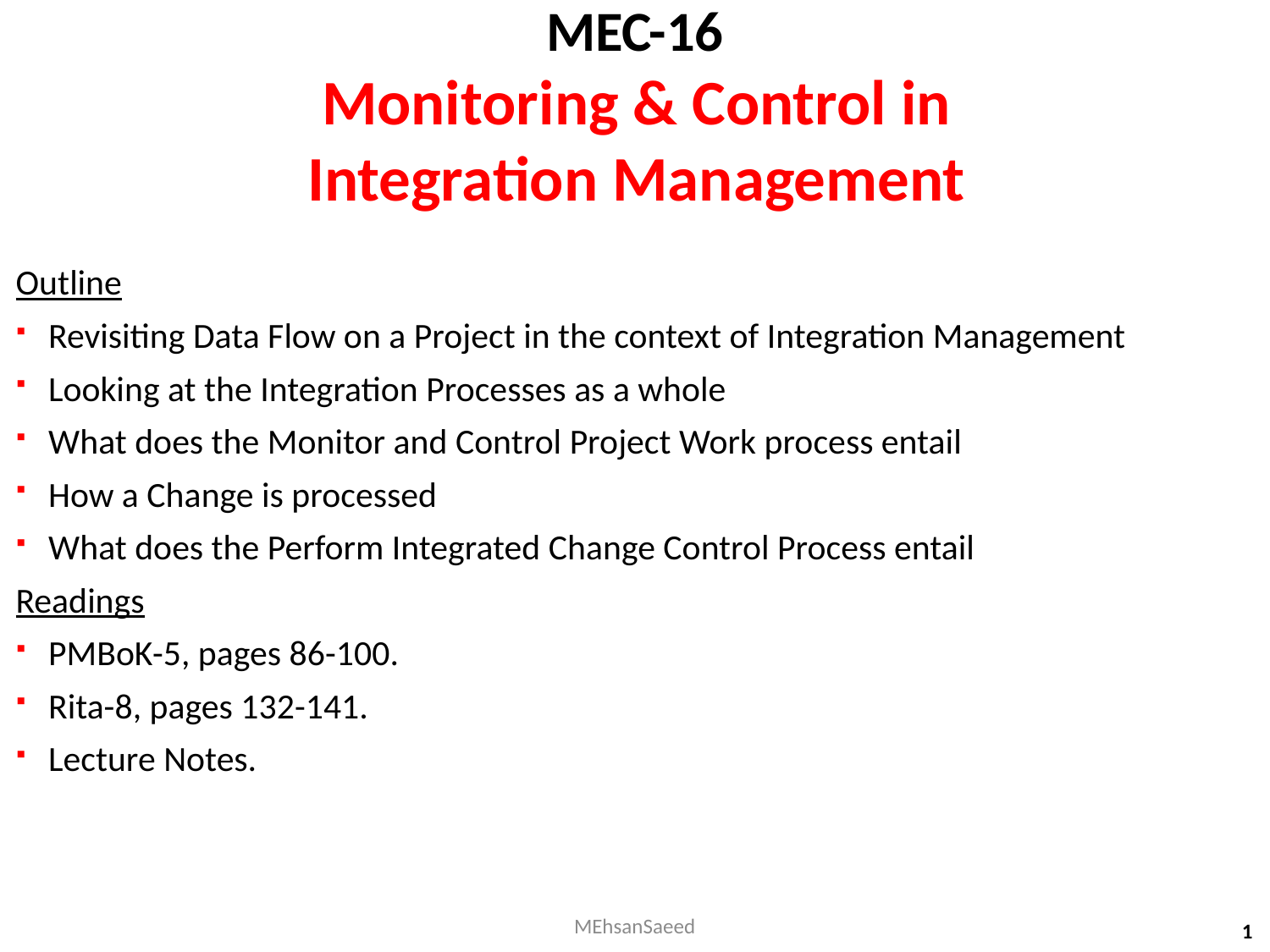

MEC-16
# Monitoring & Control in Integration Management
Outline
Revisiting Data Flow on a Project in the context of Integration Management
Looking at the Integration Processes as a whole
What does the Monitor and Control Project Work process entail
How a Change is processed
What does the Perform Integrated Change Control Process entail
Readings
PMBoK-5, pages 86-100.
Rita-8, pages 132-141.
Lecture Notes.
MEhsanSaeed
1